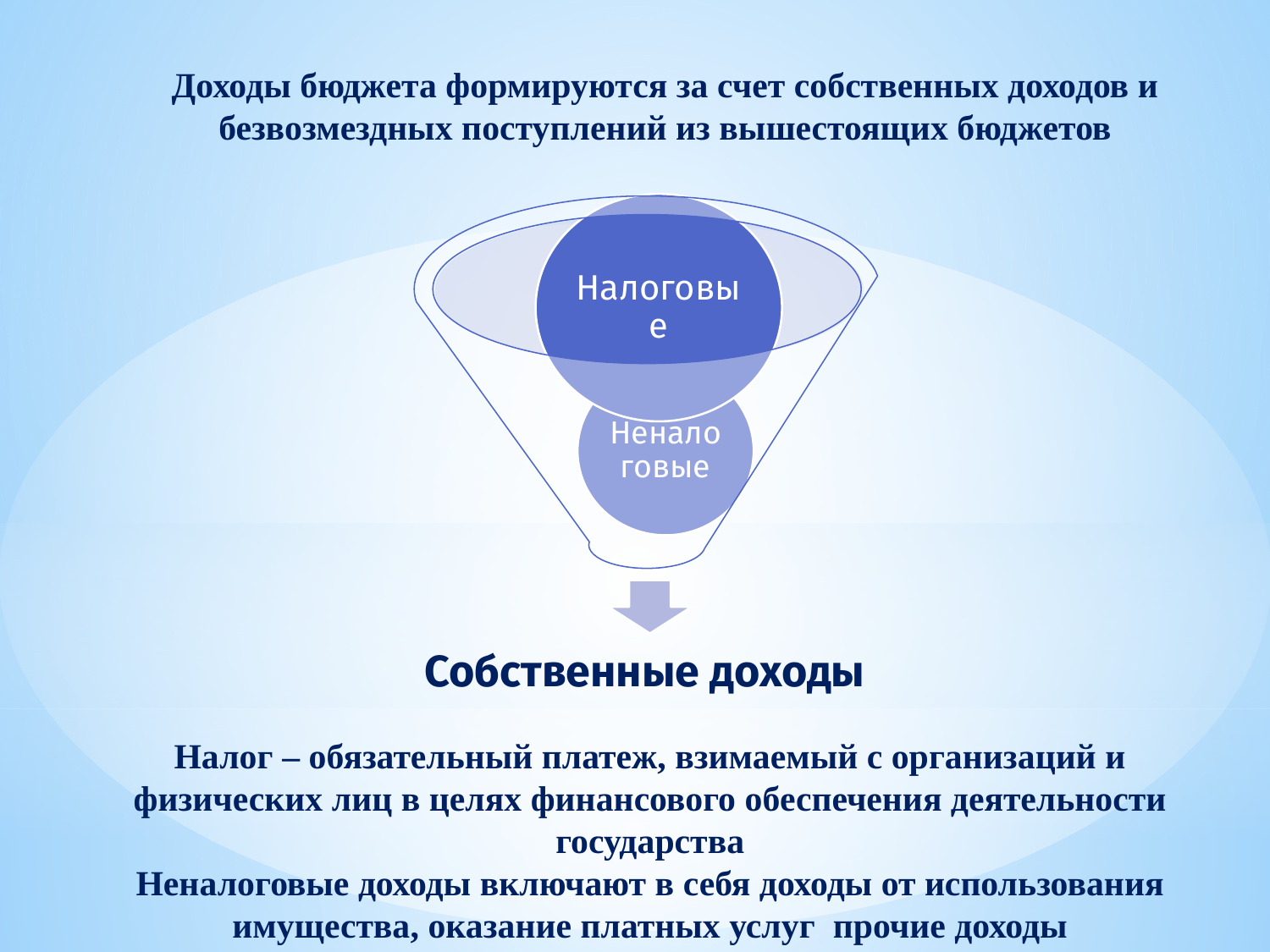

Доходы бюджета формируются за счет собственных доходов и безвозмездных поступлений из вышестоящих бюджетов
Собственные доходы
Неналоговые
Налоговые
Налог – обязательный платеж, взимаемый с организаций и физических лиц в целях финансового обеспечения деятельности государства
Неналоговые доходы включают в себя доходы от использования имущества, оказание платных услуг  прочие доходы